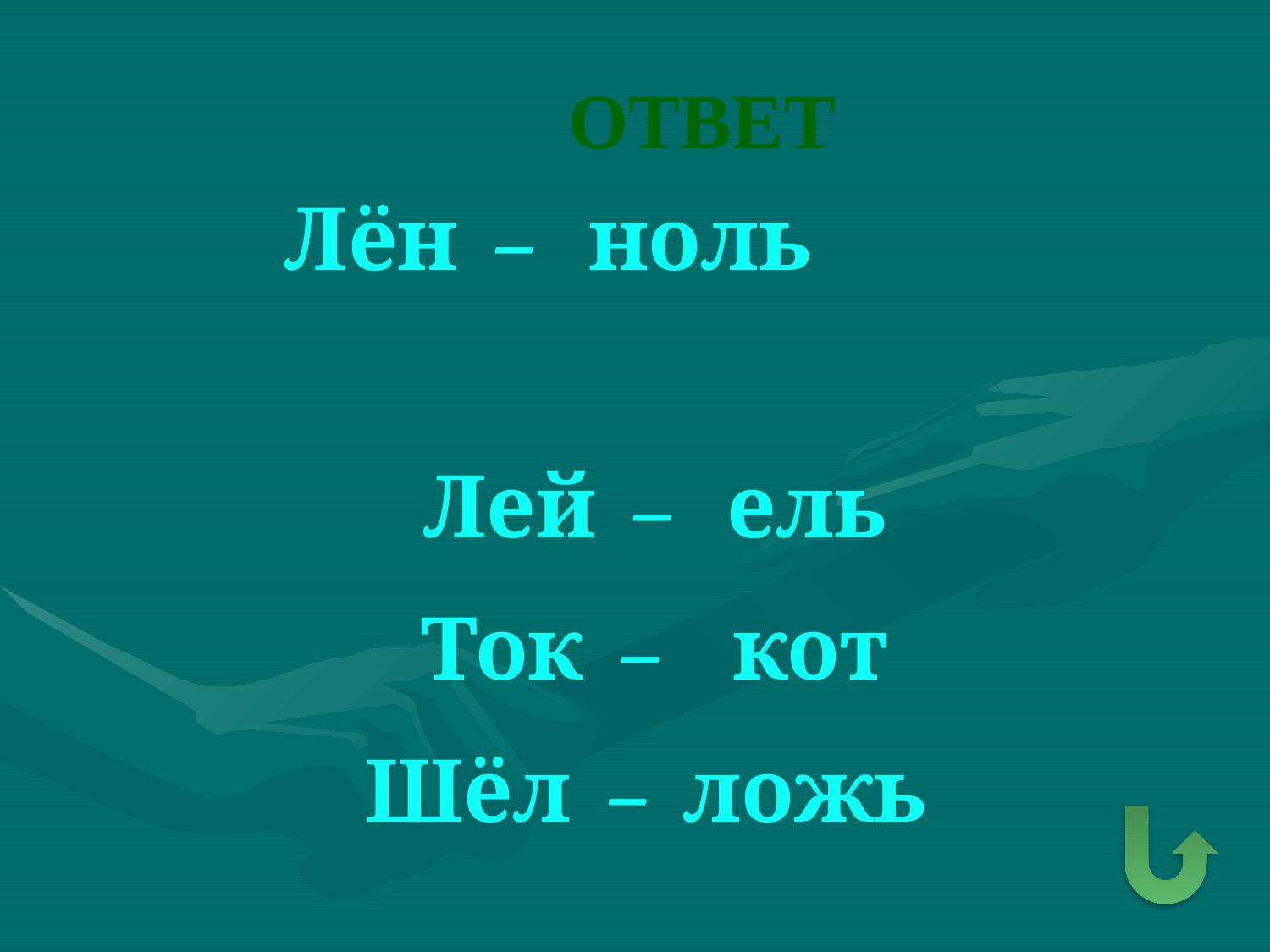

# ОТВЕТ
Лён  –   ноль
Лей  –   ель
Ток  –    кот
Шёл  –  ложь